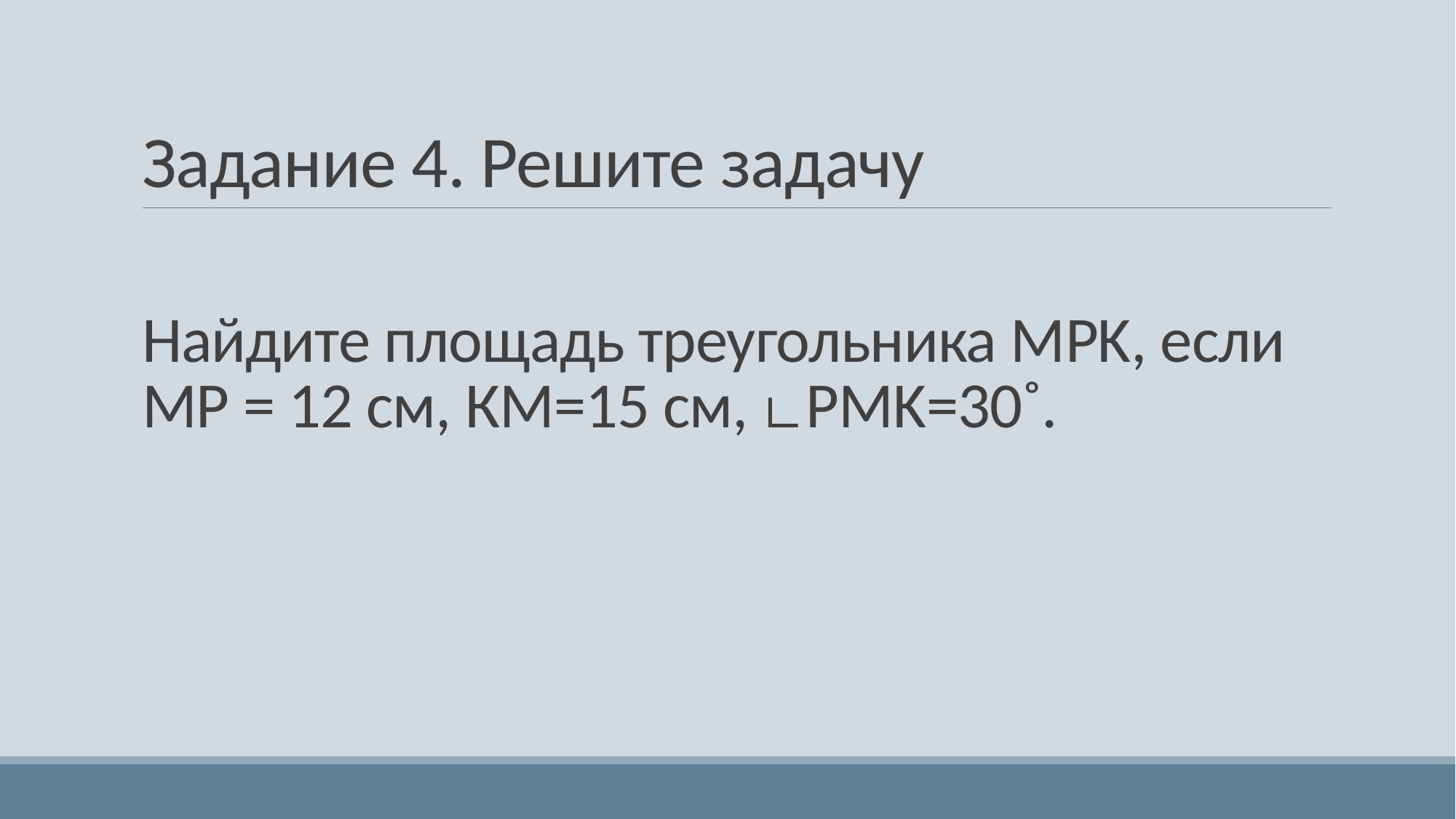

Задание 4. Решите задачу
# Найдите площадь треугольника МPK, если MP = 12 см, КМ=15 см, ∟PMK=30˚.